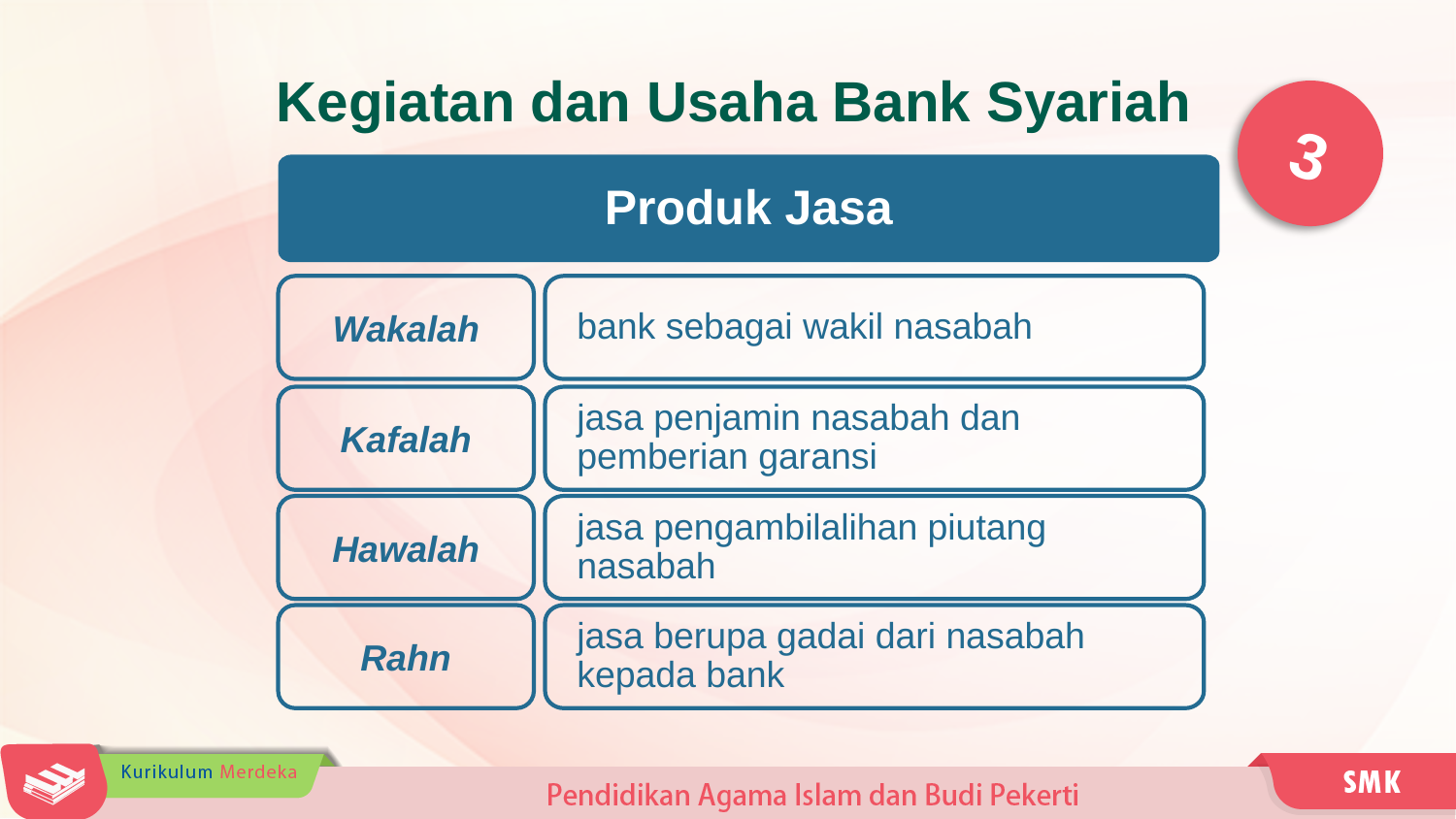

Kegiatan dan Usaha Bank Syariah
3
Produk Jasa
Wakalah
bank sebagai wakil nasabah
Kafalah
jasa penjamin nasabah dan pemberian garansi
Hawalah
jasa pengambilalihan piutang nasabah
Rahn
jasa berupa gadai dari nasabah kepada bank